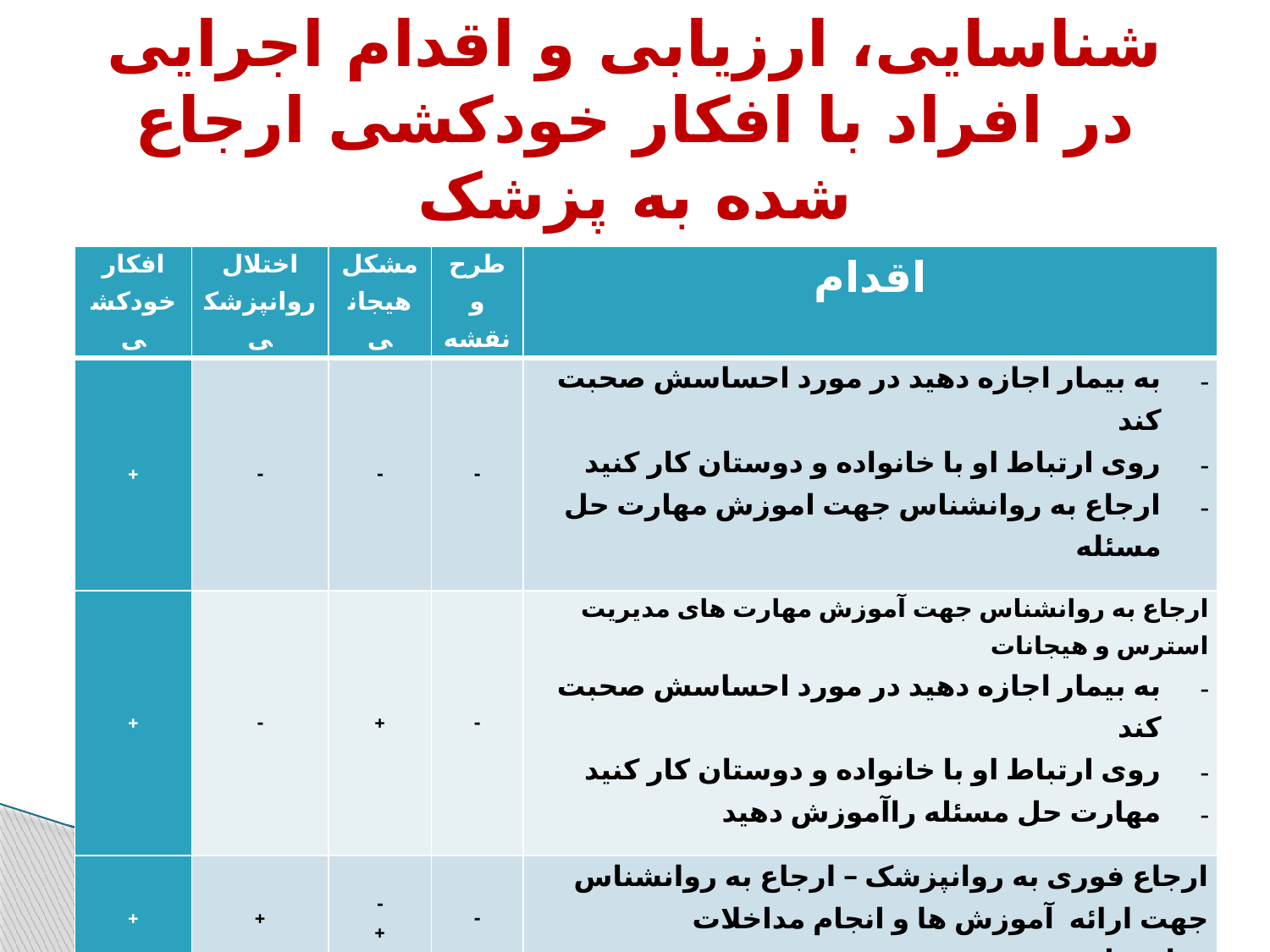

# شناسایی، ارزیابی و اقدام اجرایی در افراد با افکار خودکشی ارجاع شده به پزشک
| افکار خودکشی | اختلال روانپزشکی | مشکل هیجانی | طرح و نقشه | اقدام |
| --- | --- | --- | --- | --- |
| + | - | - | - | به بیمار اجازه دهید در مورد احساسش صحبت کند روی ارتباط او با خانواده و دوستان کار کنید ارجاع به روانشناس جهت اموزش مهارت حل مسئله |
| + | - | + | - | ارجاع به روانشناس جهت آموزش مهارت های مدیریت استرس و هیجانات به بیمار اجازه دهید در مورد احساسش صحبت کند روی ارتباط او با خانواده و دوستان کار کنید مهارت حل مسئله راآموزش دهید |
| + | + | - + | - | ارجاع فوری به روانپزشک – ارجاع به روانشناس جهت ارائه آموزش ها و انجام مداخلات روانشناختی |
| + | + - | + - | + | ارجاع فوری به بیمارستان |